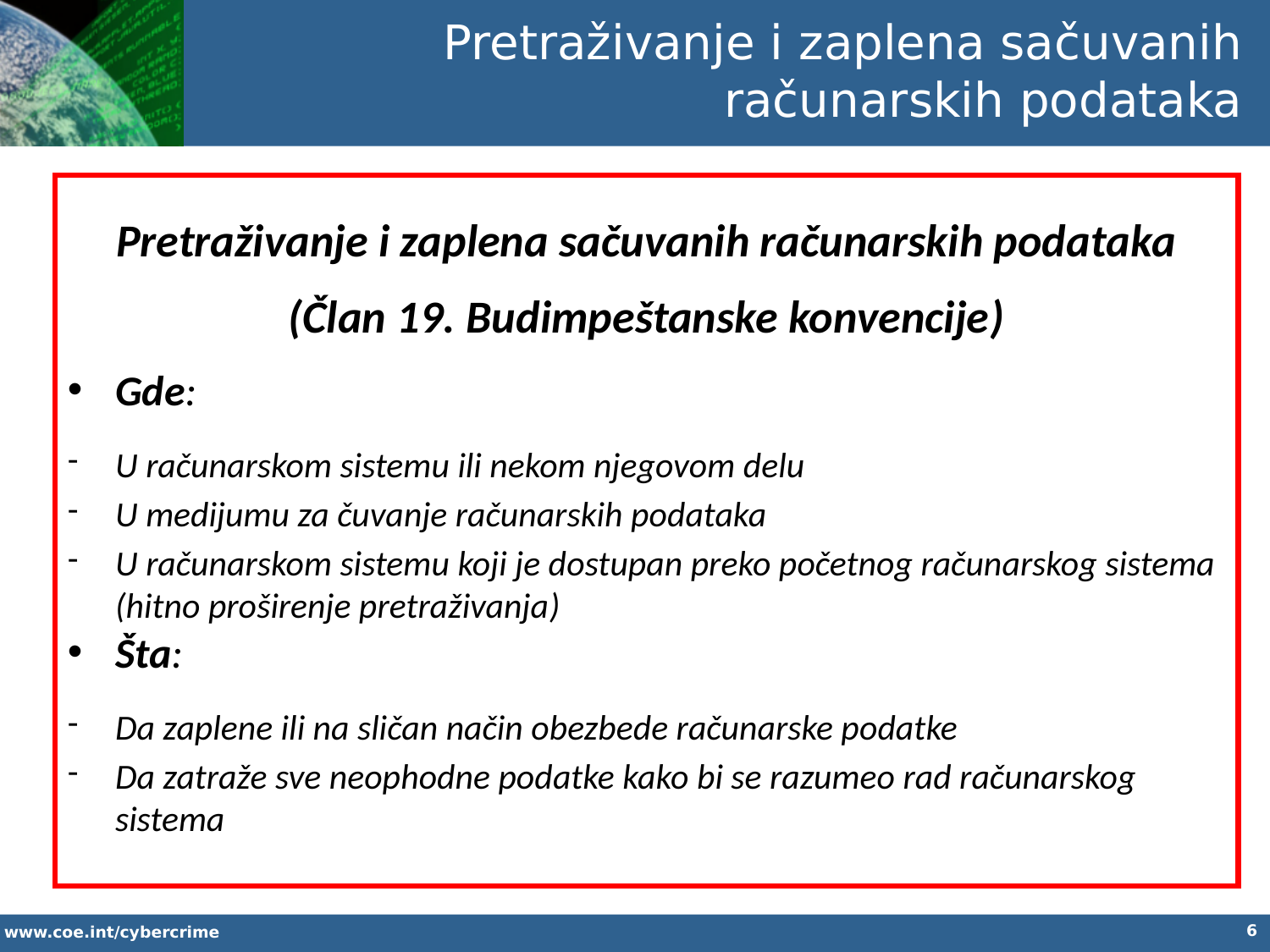

Pretraživanje i zaplena sačuvanih računarskih podataka
Pretraživanje i zaplena sačuvanih računarskih podataka
(Član 19. Budimpeštanske konvencije)
Gde:
U računarskom sistemu ili nekom njegovom delu
U medijumu za čuvanje računarskih podataka
U računarskom sistemu koji je dostupan preko početnog računarskog sistema (hitno proširenje pretraživanja)
Šta:
Da zaplene ili na sličan način obezbede računarske podatke
Da zatraže sve neophodne podatke kako bi se razumeo rad računarskog sistema